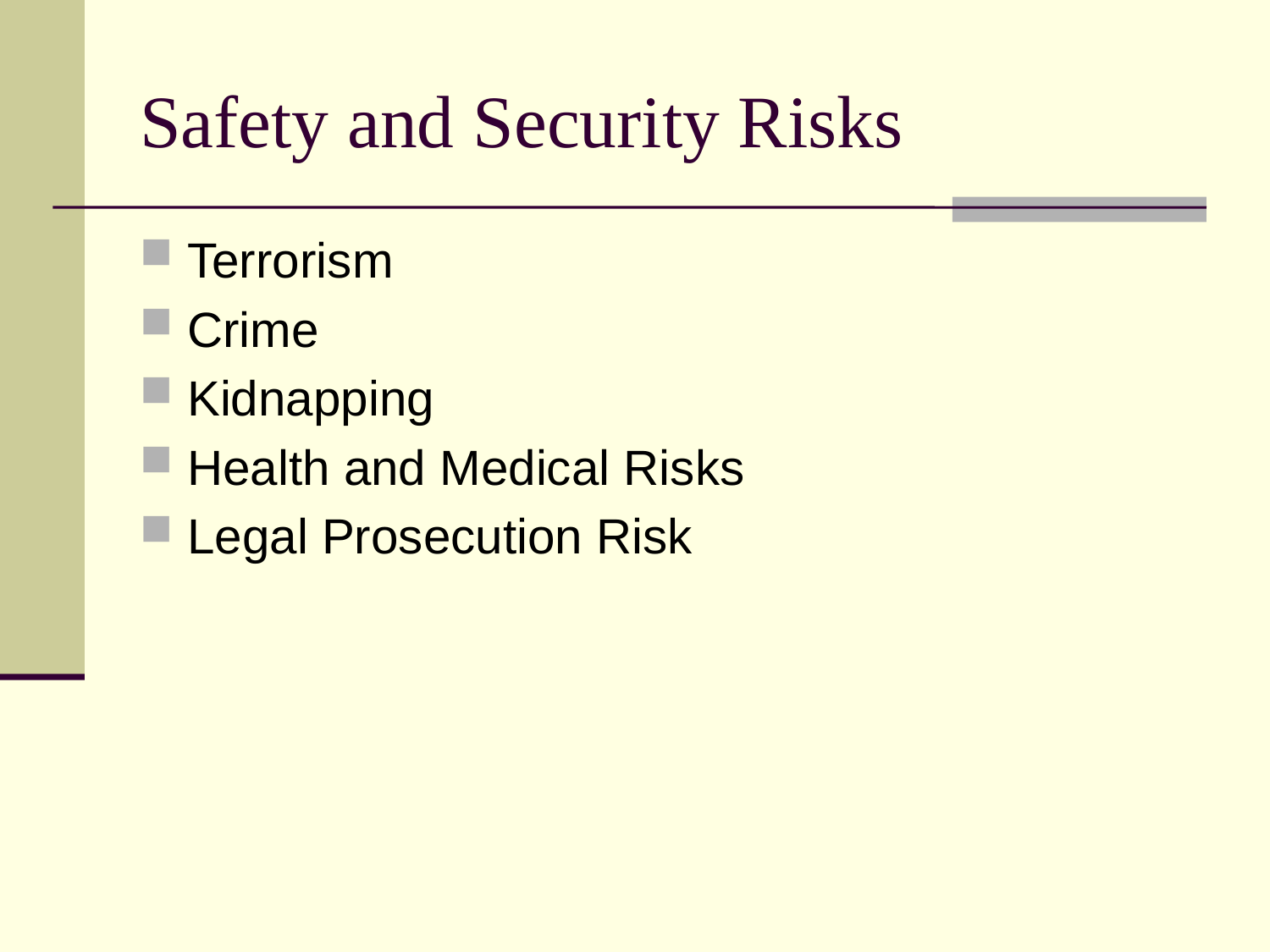

# Safety and Security Risks
Terrorism
Crime
Kidnapping
Health and Medical Risks
Legal Prosecution Risk